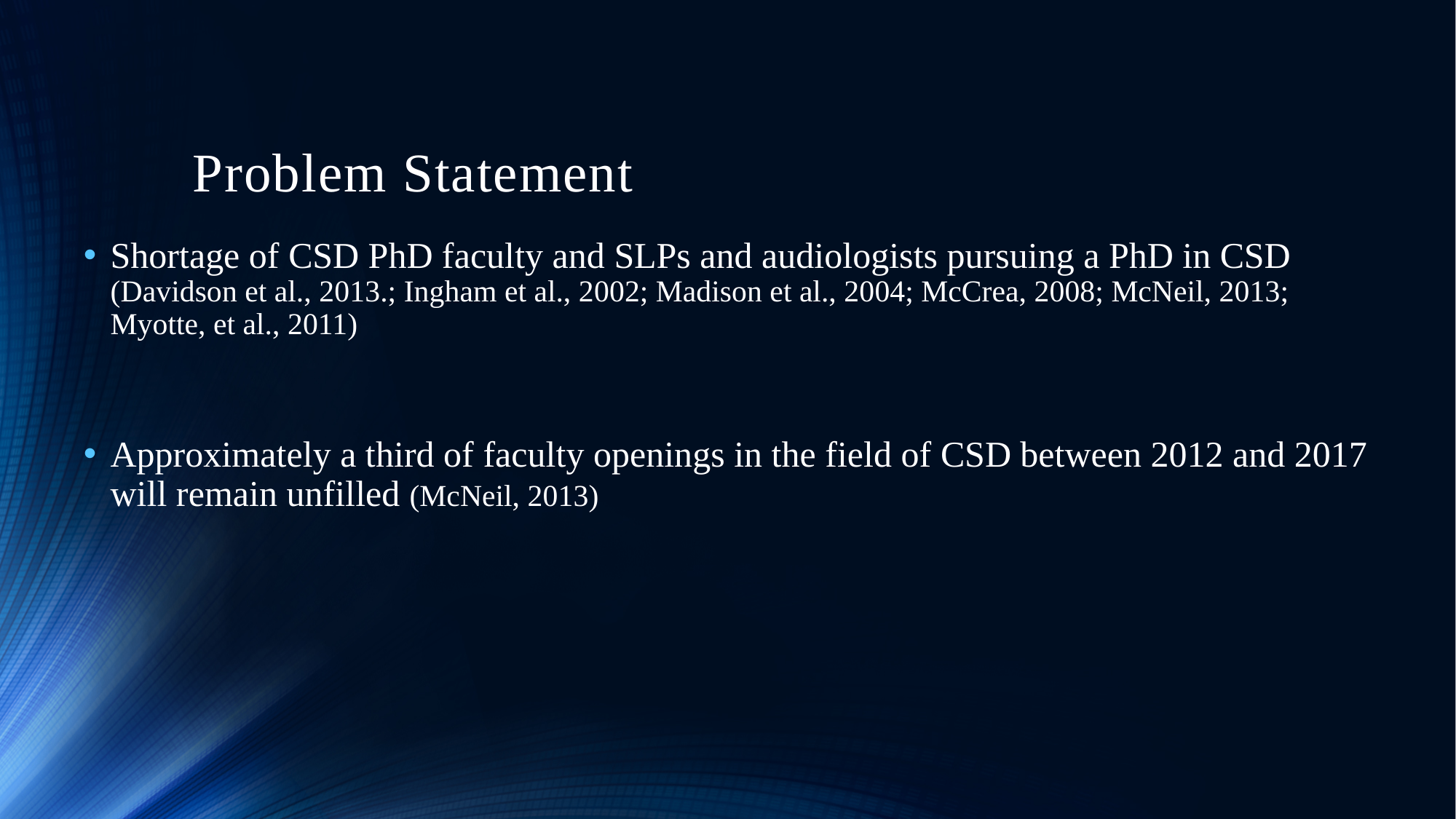

# Problem Statement
Shortage of CSD PhD faculty and SLPs and audiologists pursuing a PhD in CSD (Davidson et al., 2013.; Ingham et al., 2002; Madison et al., 2004; McCrea, 2008; McNeil, 2013; Myotte, et al., 2011)

Approximately a third of faculty openings in the field of CSD between 2012 and 2017 will remain unfilled (McNeil, 2013)